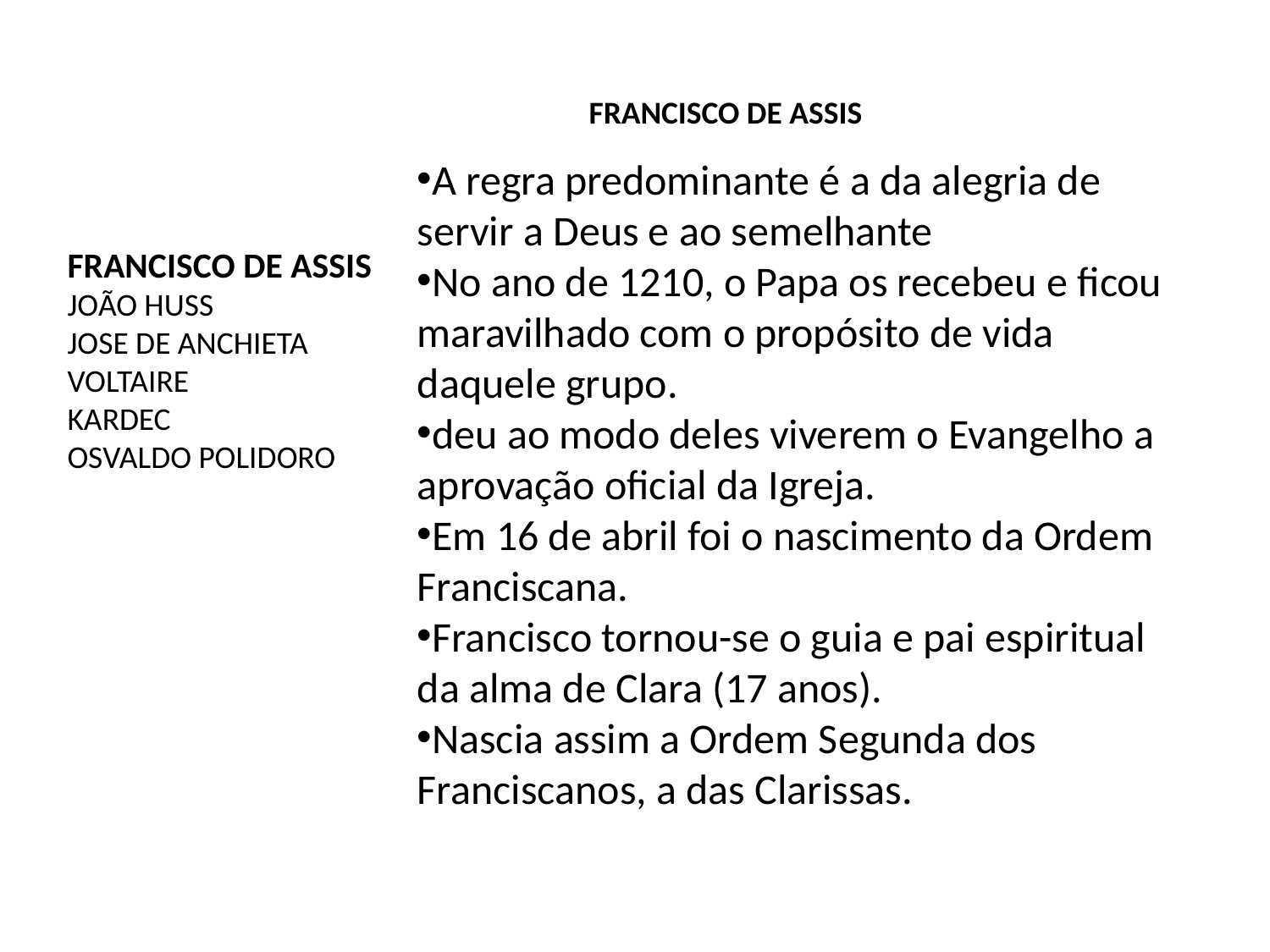

FRANCISCO DE ASSIS
A regra predominante é a da alegria de servir a Deus e ao semelhante
No ano de 1210, o Papa os recebeu e ficou maravilhado com o propósito de vida daquele grupo.
deu ao modo deles viverem o Evangelho a aprovação oficial da Igreja.
Em 16 de abril foi o nascimento da Ordem Franciscana.
Francisco tornou-se o guia e pai espiritual da alma de Clara (17 anos).
Nascia assim a Ordem Segunda dos Franciscanos, a das Clarissas.
FRANCISCO DE ASSIS
JOÃO HUSS
JOSE DE ANCHIETA
VOLTAIRE
KARDEC
OSVALDO POLIDORO